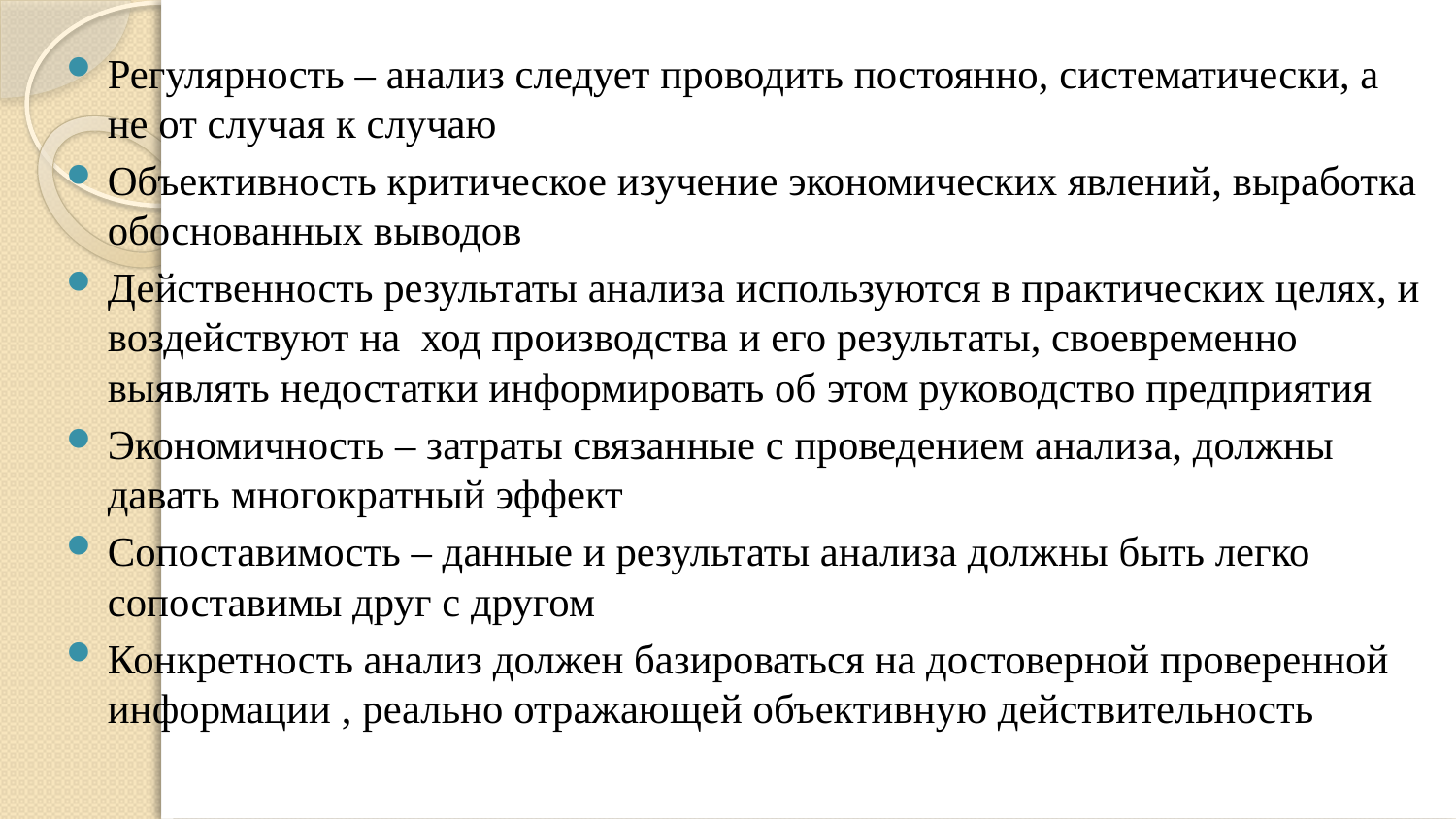

Регулярность – анализ следует проводить постоянно, систематически, а не от случая к случаю
Объективность критическое изучение экономических явлений, выработка обоснованных выводов
Действенность результаты анализа используются в практических целях, и воздействуют на  ход производства и его результаты, своевременно выявлять недостатки информировать об этом руководство предприятия
Экономичность – затраты связанные с проведением анализа, должны давать многократный эффект
Сопоставимость – данные и результаты анализа должны быть легко сопоставимы друг с другом
Конкретность анализ должен базироваться на достоверной проверенной информации , реально отражающей объективную действительность